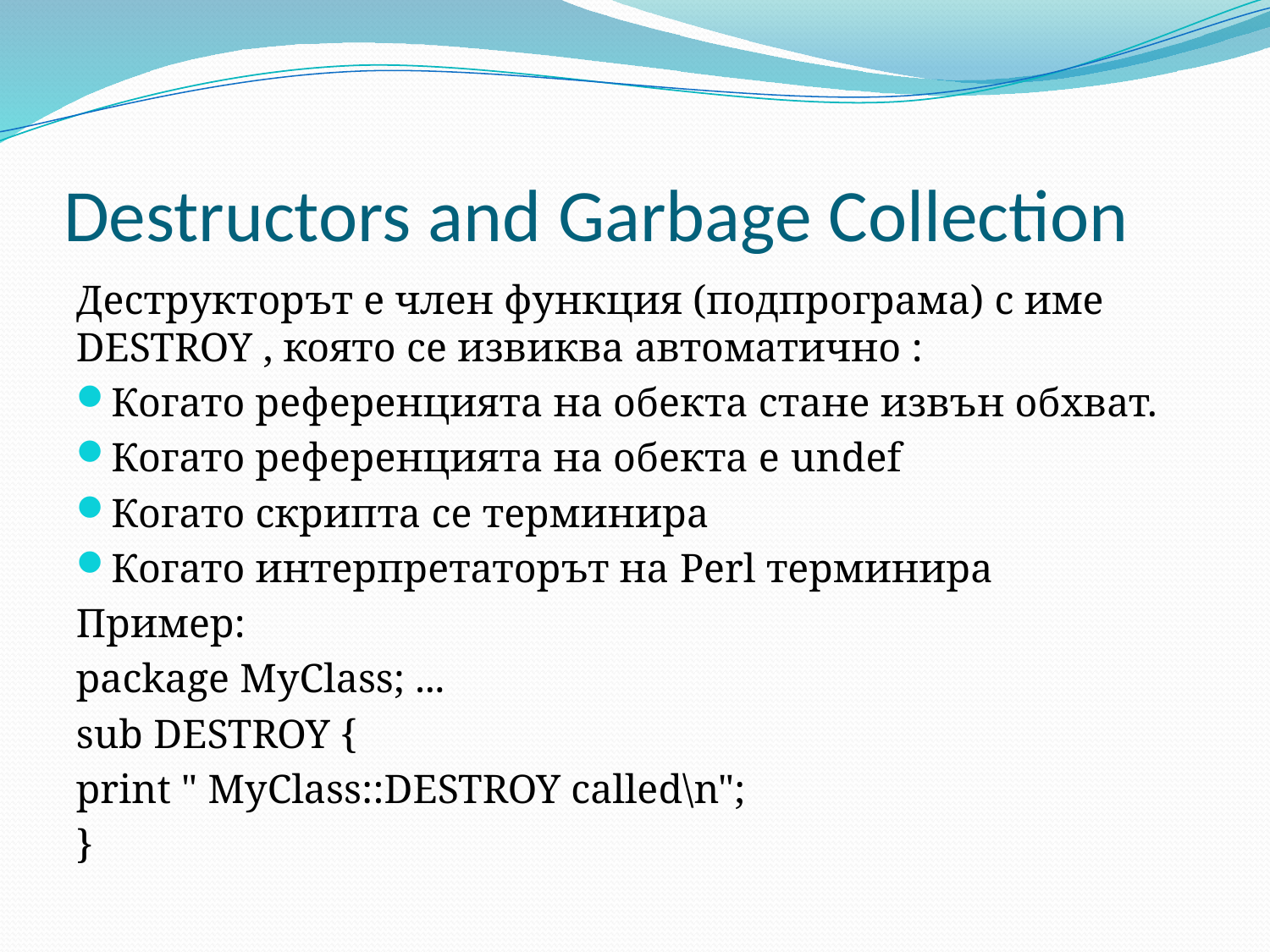

# Destructors and Garbage Collection
Деструкторът е член функция (подпрограма) с име DESTROY , която се извиква автоматично :
Когато референцията на обекта стане извън обхват.
Когато референцията на обекта е undef
Когато скрипта се терминира
Когато интерпретаторът на Perl терминира
Пример:
package MyClass; ...
sub DESTROY {
print " MyClass::DESTROY called\n";
}